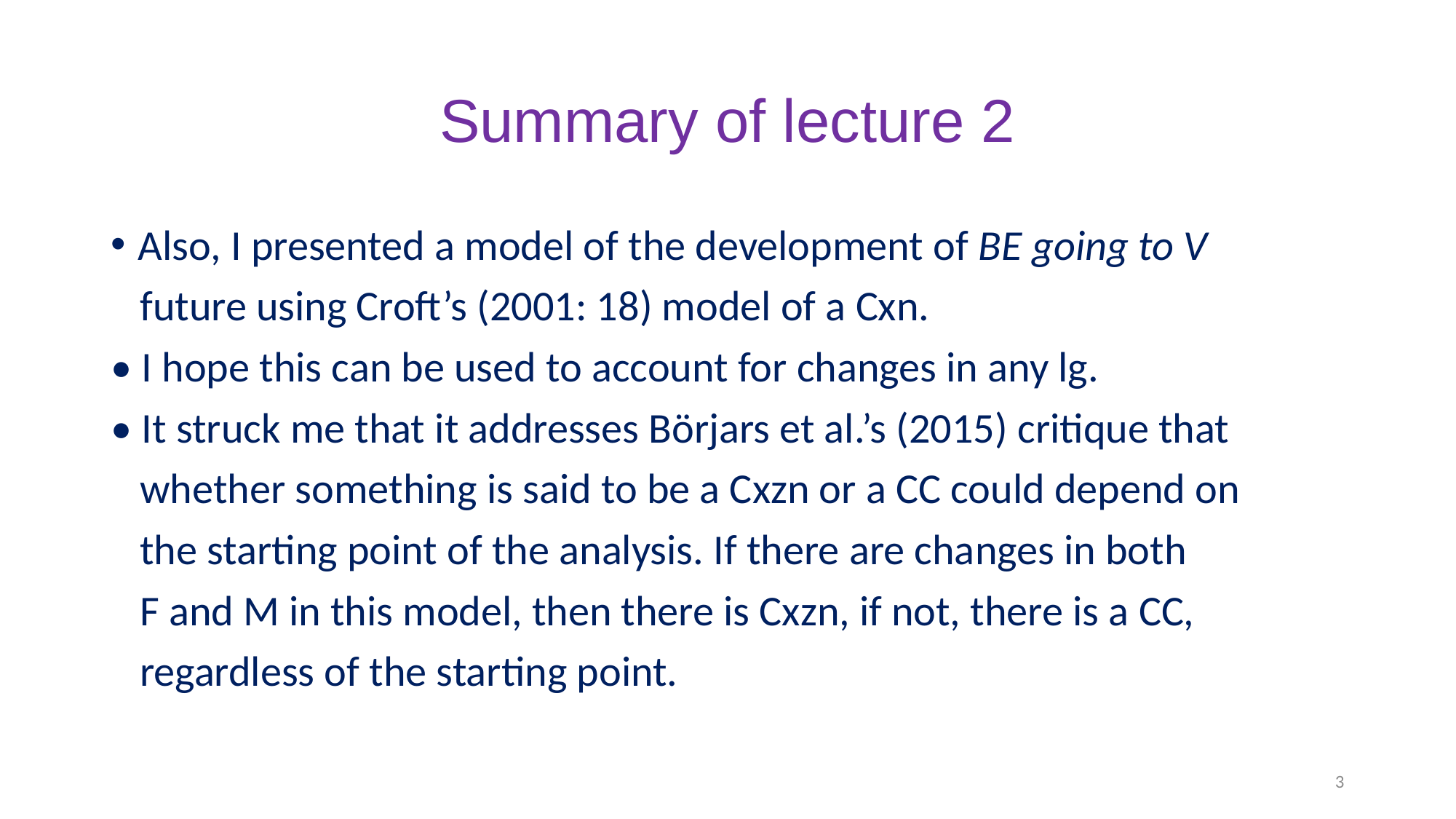

# Summary of lecture 2
Also, I presented a model of the development of BE going to V
   future using Croft’s (2001: 18) model of a Cxn.
• I hope this can be used to account for changes in any lg.
• It struck me that it addresses Börjars et al.’s (2015) critique that
   whether something is said to be a Cxzn or a CC could depend on
   the starting point of the analysis. If there are changes in both
   F and M in this model, then there is Cxzn, if not, there is a CC,
   regardless of the starting point.
3